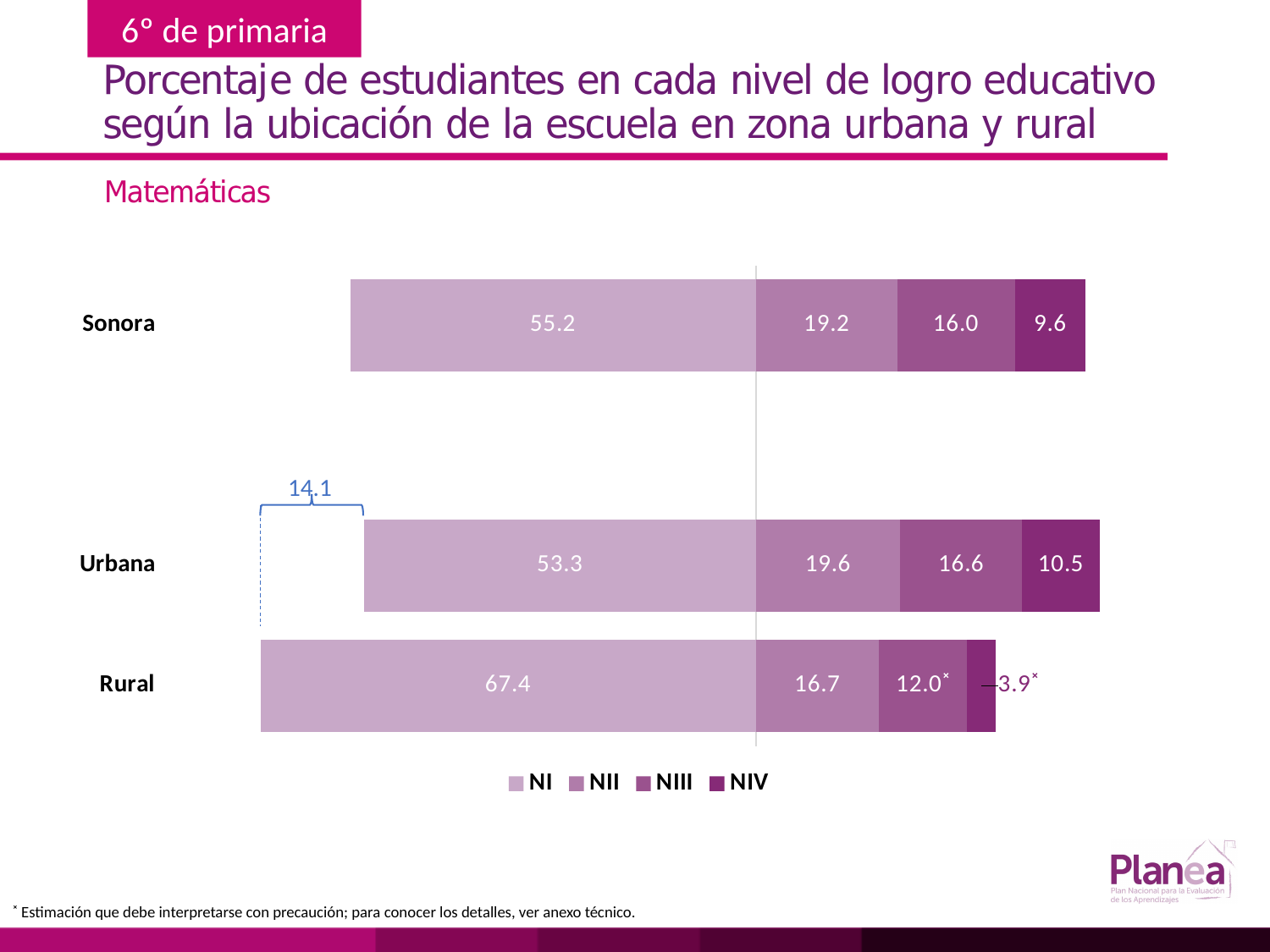

# Porcentaje de estudiantes en cada nivel de logro educativo según la ubicación de la escuela en zona urbana y rural

Matemáticas

### Chart

| Category |  |  |  |  |
|---|---|---|---|---|
| Rural | -67.4 | 16.7 | 12.0 | 3.9 |
| Urbana | -53.3 | 19.6 | 16.6 | 10.5 |
|  | None | None | None | None |
| Sonora | -55.2 | 19.2 | 16.0 | 9.6 |
14.1
˟ Estimación que debe interpretarse con precaución; para conocer los detalles, ver anexo técnico.